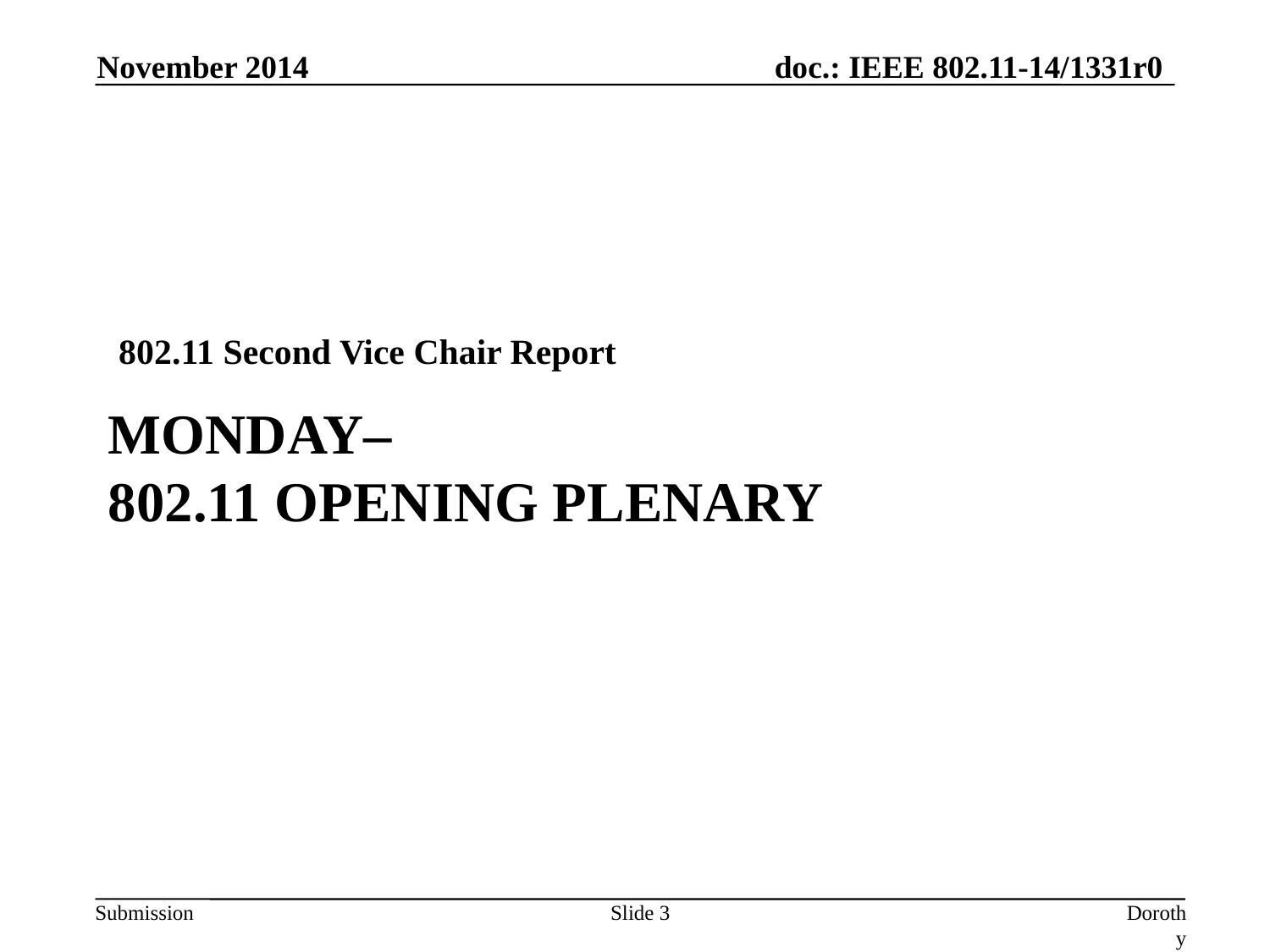

November 2014
802.11 Second Vice Chair Report
# Monday– 802.11 Opening Plenary
Slide 3
Dorothy Stanley (Aruba Networks)